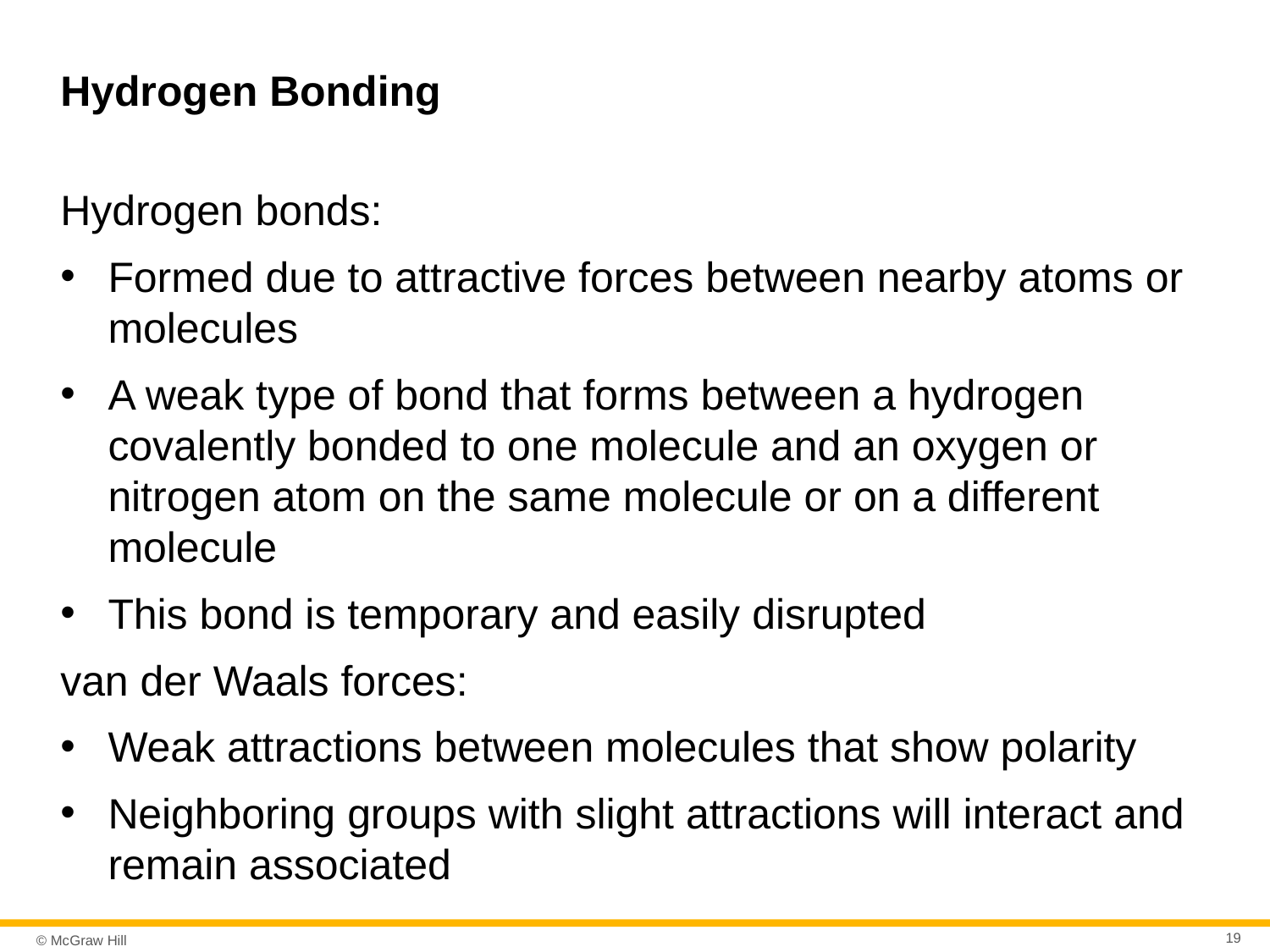

# Hydrogen Bonding
Hydrogen bonds:
Formed due to attractive forces between nearby atoms or molecules
A weak type of bond that forms between a hydrogen covalently bonded to one molecule and an oxygen or nitrogen atom on the same molecule or on a different molecule
This bond is temporary and easily disrupted
van der Waals forces:
Weak attractions between molecules that show polarity
Neighboring groups with slight attractions will interact and remain associated